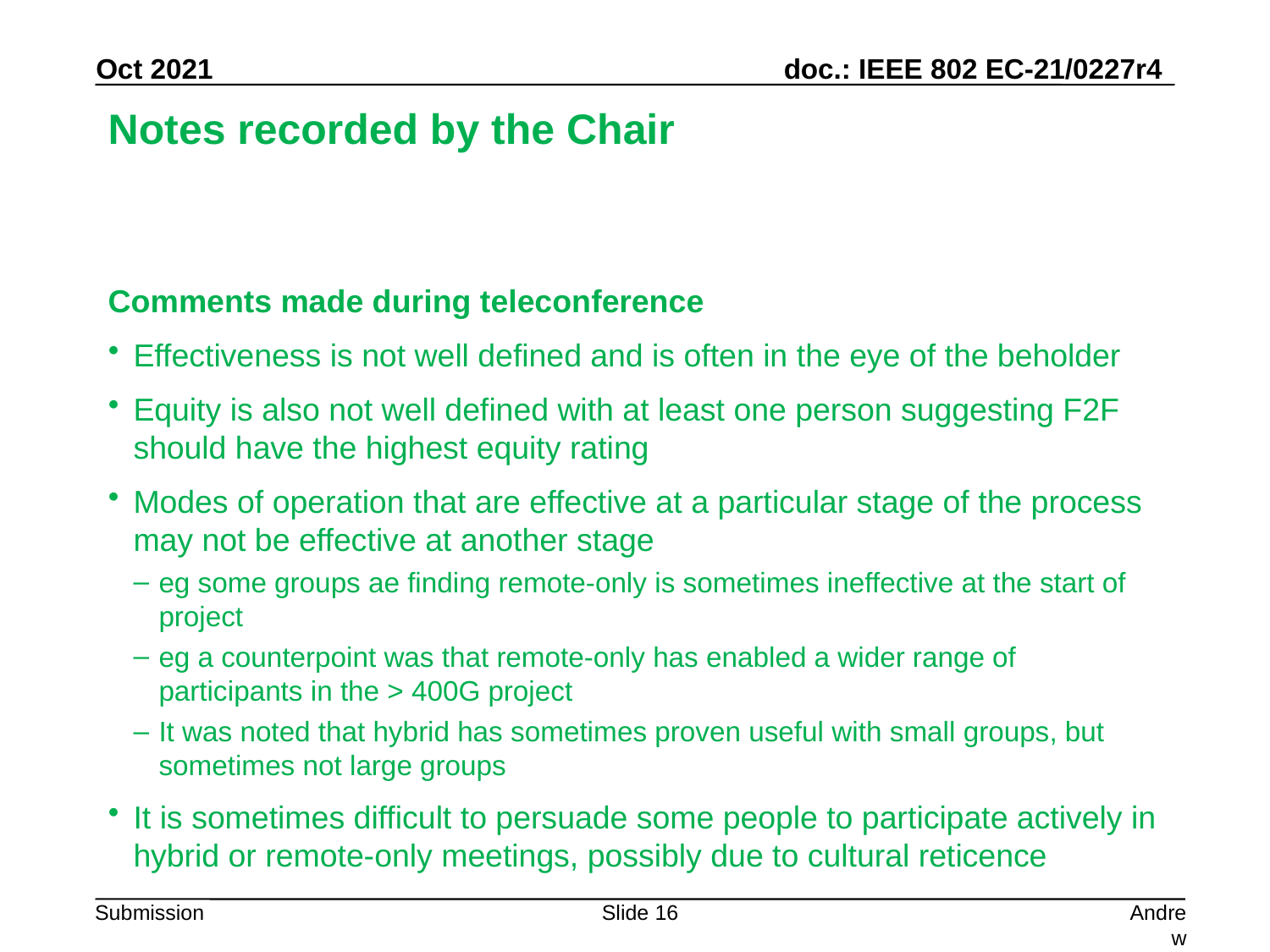

# Notes recorded by the Chair
Comments made during teleconference
Effectiveness is not well defined and is often in the eye of the beholder
Equity is also not well defined with at least one person suggesting F2F should have the highest equity rating
Modes of operation that are effective at a particular stage of the process may not be effective at another stage
eg some groups ae finding remote-only is sometimes ineffective at the start of project
eg a counterpoint was that remote-only has enabled a wider range of participants in the > 400G project
It was noted that hybrid has sometimes proven useful with small groups, but sometimes not large groups
It is sometimes difficult to persuade some people to participate actively in hybrid or remote-only meetings, possibly due to cultural reticence

Slide 16
Andrew Myles, Cisco